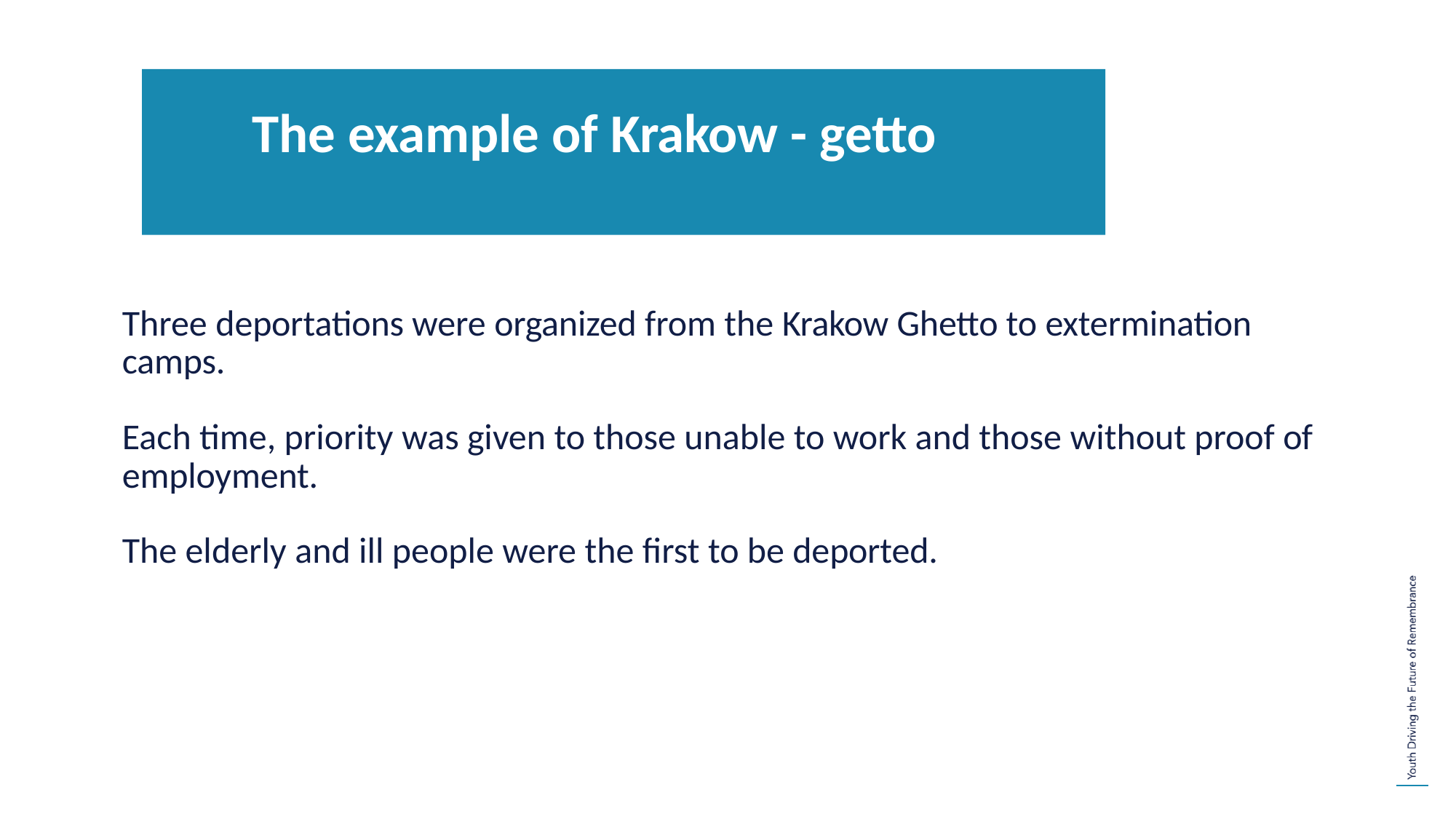

# The example of Krakow - getto
Three deportations were organized from the Krakow Ghetto to extermination camps.
Each time, priority was given to those unable to work and those without proof of employment.
The elderly and ill people were the first to be deported.